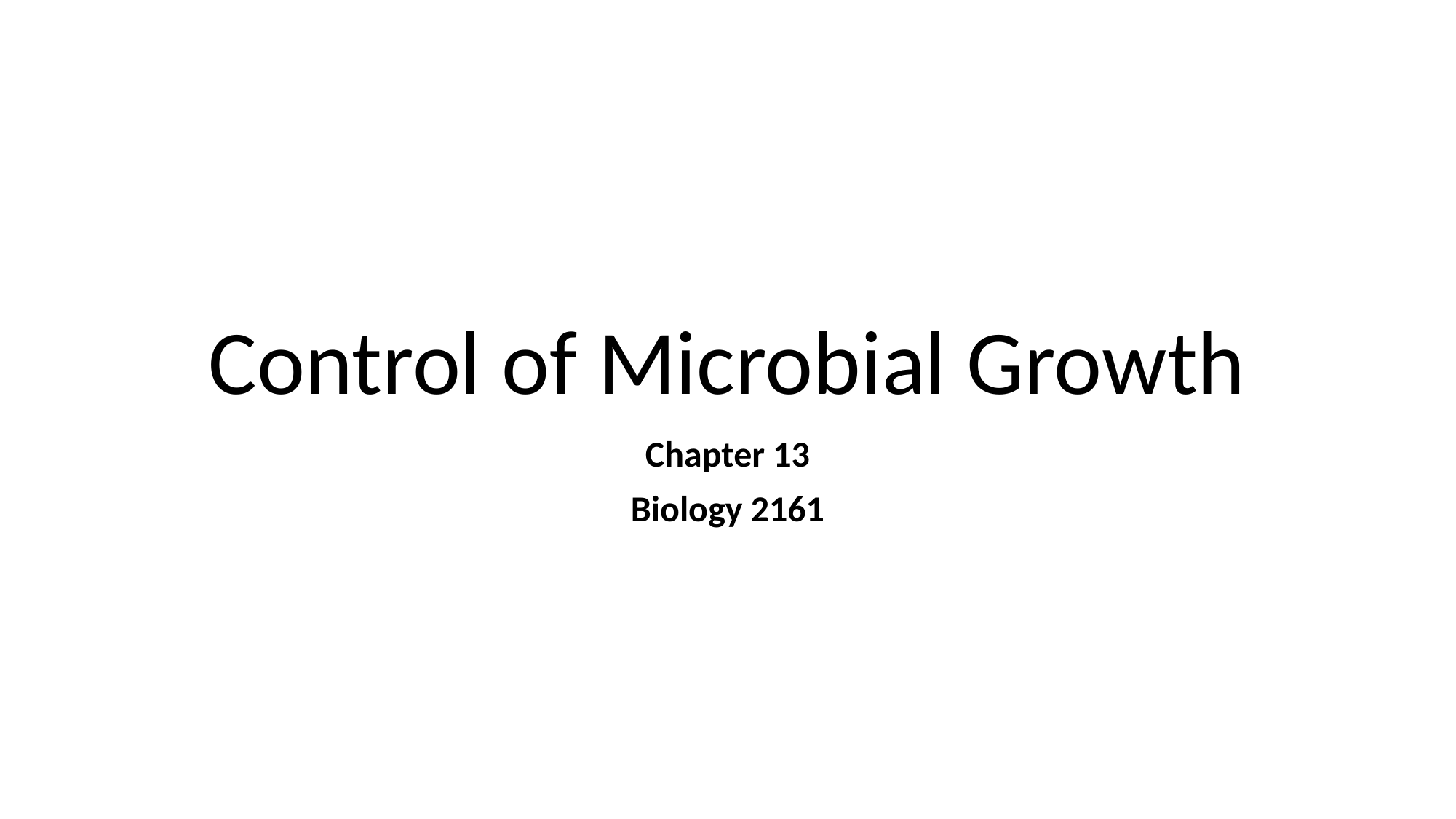

# Control of Microbial Growth
Chapter 13
Biology 2161